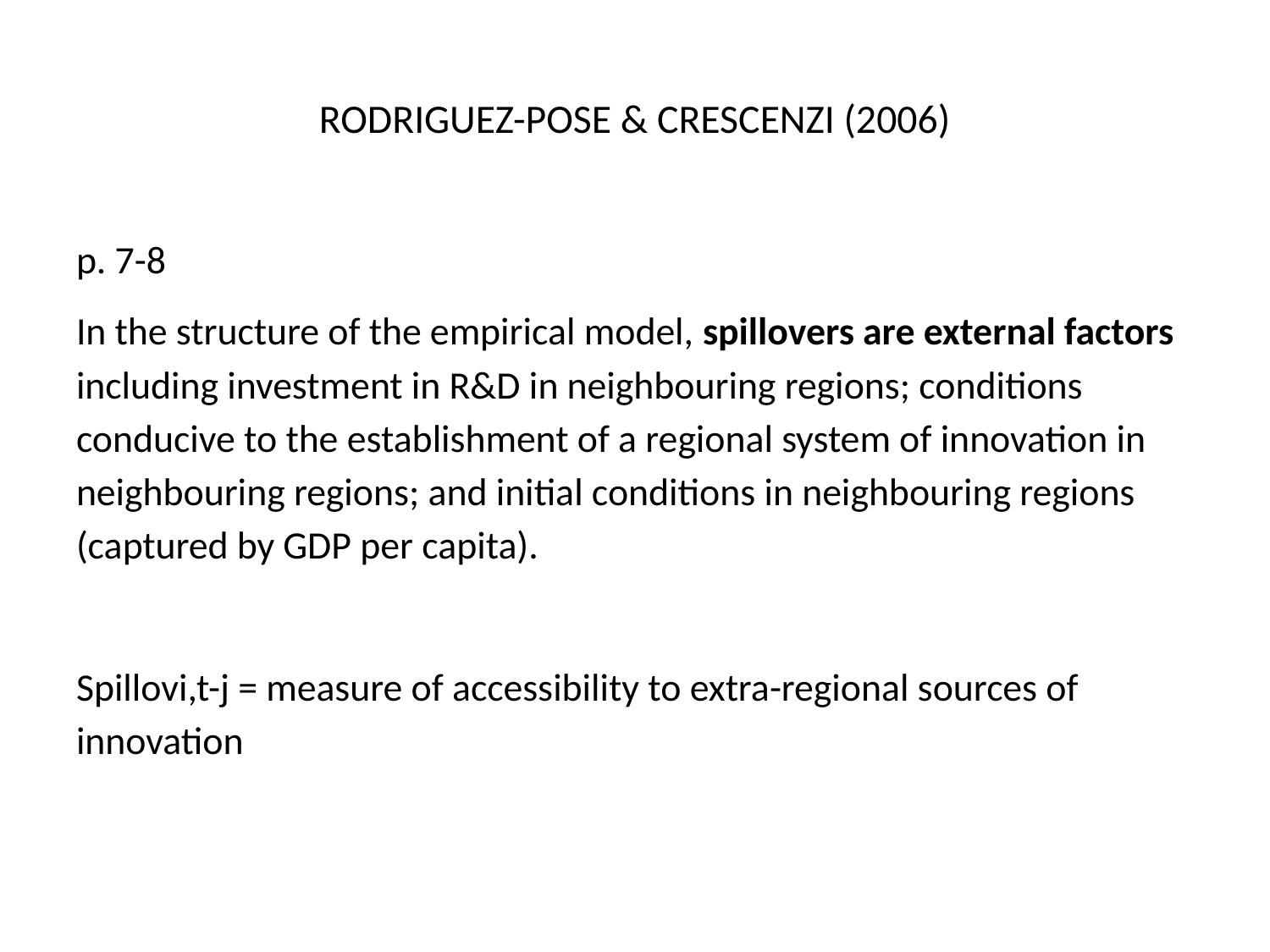

# RODRIGUEZ-POSE & CRESCENZI (2006)
p. 7-8
In the structure of the empirical model, spillovers are external factors including investment in R&D in neighbouring regions; conditions conducive to the establishment of a regional system of innovation in neighbouring regions; and initial conditions in neighbouring regions (captured by GDP per capita).

Spillovi,t-j = measure of accessibility to extra-regional sources of innovation